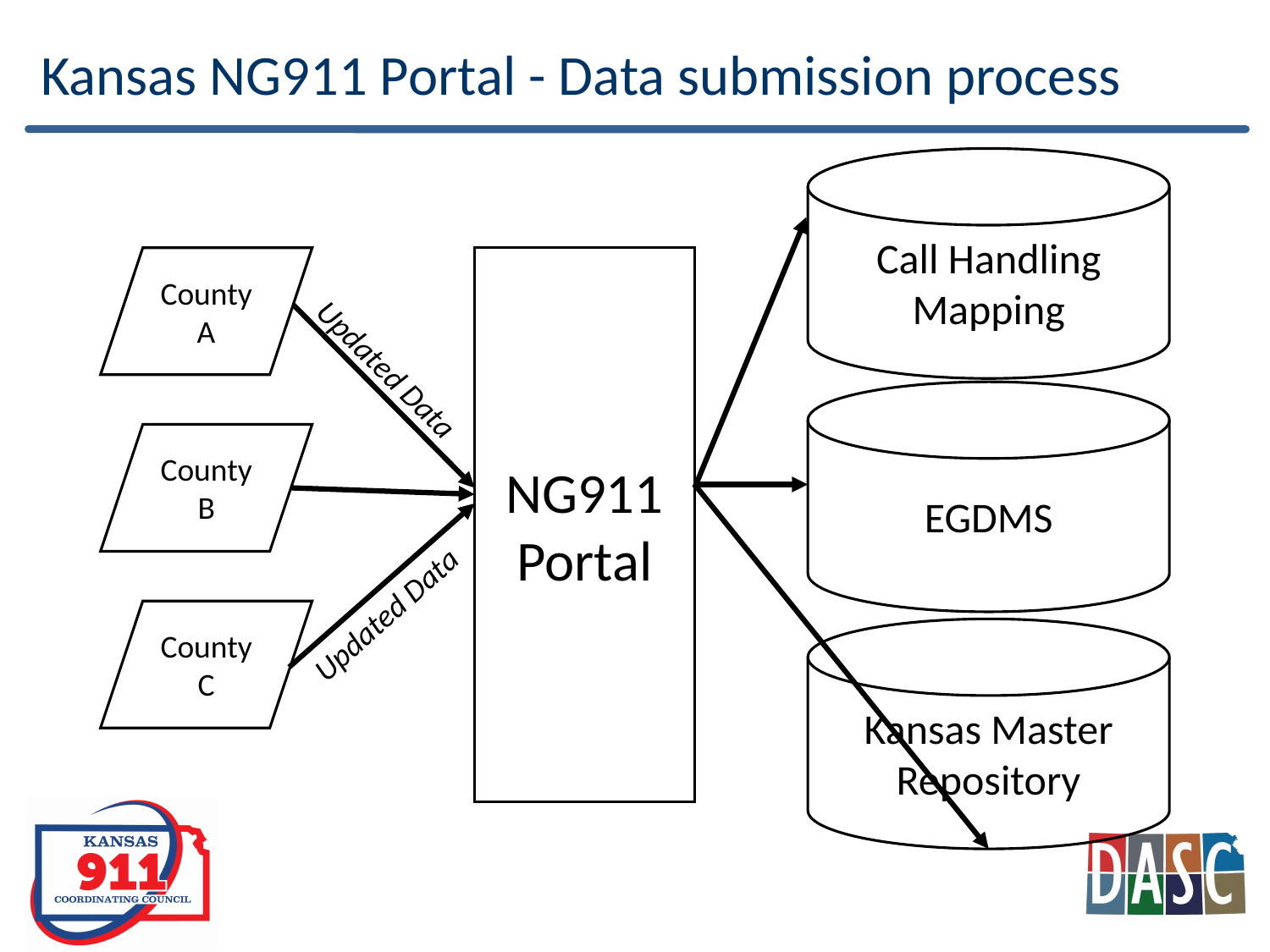

Kansas NG911 Portal - Data submission process

Call Handling Mapping
County A
NG911 Portal
Updated Data
EGDMS
County B
Updated Data
County C
Kansas Master Repository